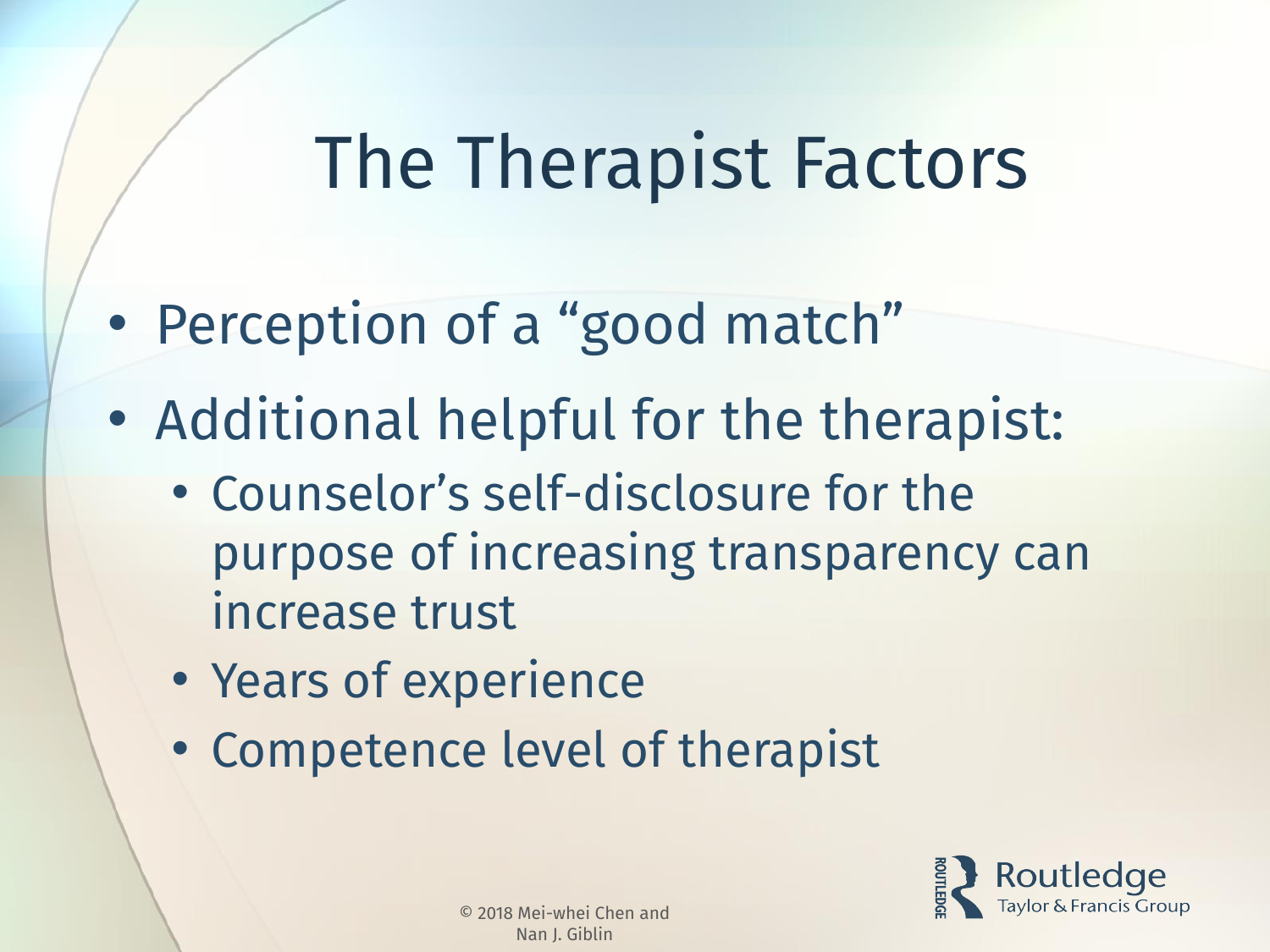

# The Therapist Factors
Perception of a “good match”
Additional helpful for the therapist:
Counselor’s self-disclosure for the purpose of increasing transparency can increase trust
Years of experience
Competence level of therapist